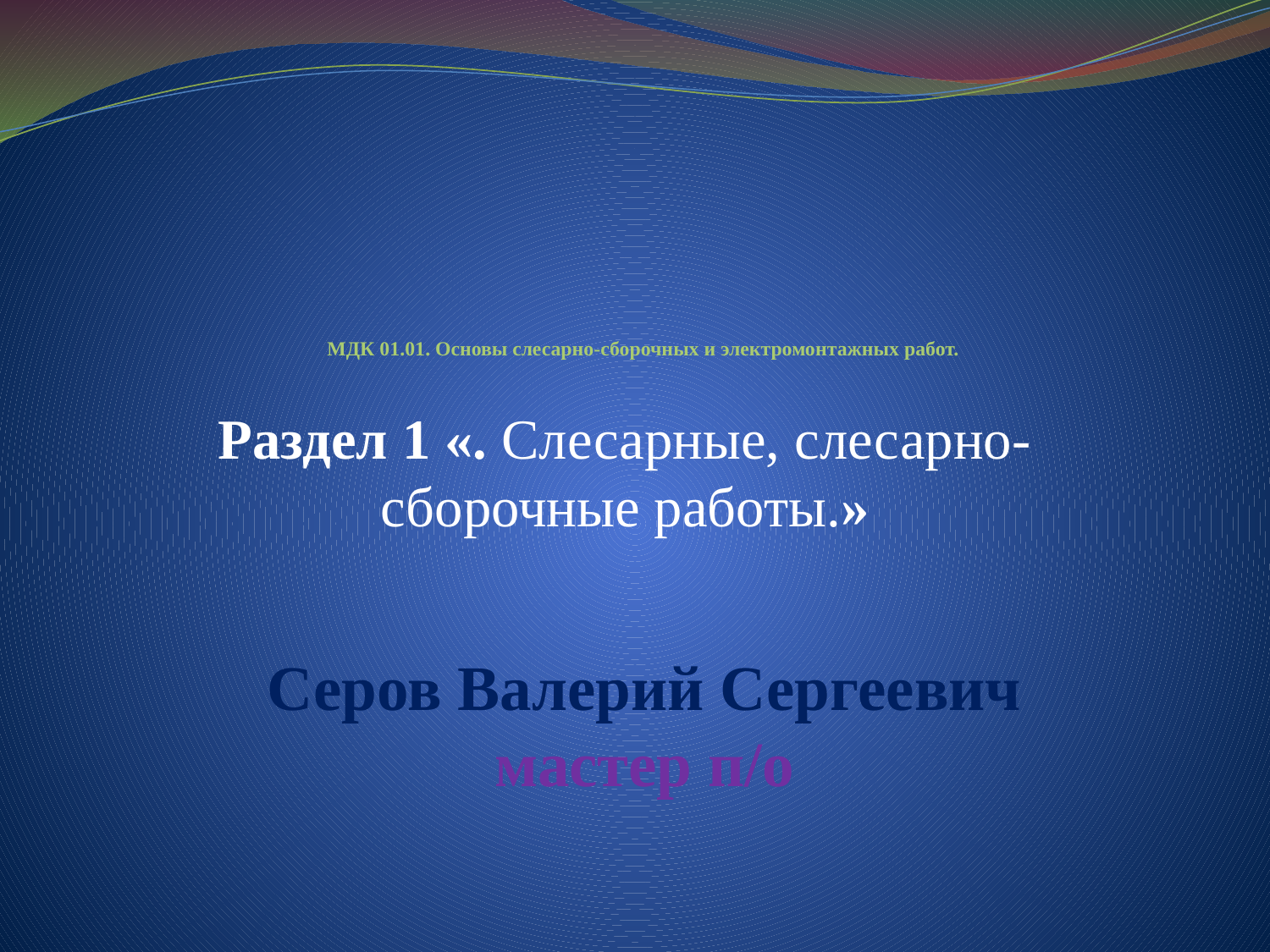

# МДК 01.01. Основы слесарно-сборочных и электромонтажных работ.
Раздел 1 «. Слесарные, слесарно-сборочные работы.»

Серов Валерий Сергеевич
мастер п/о